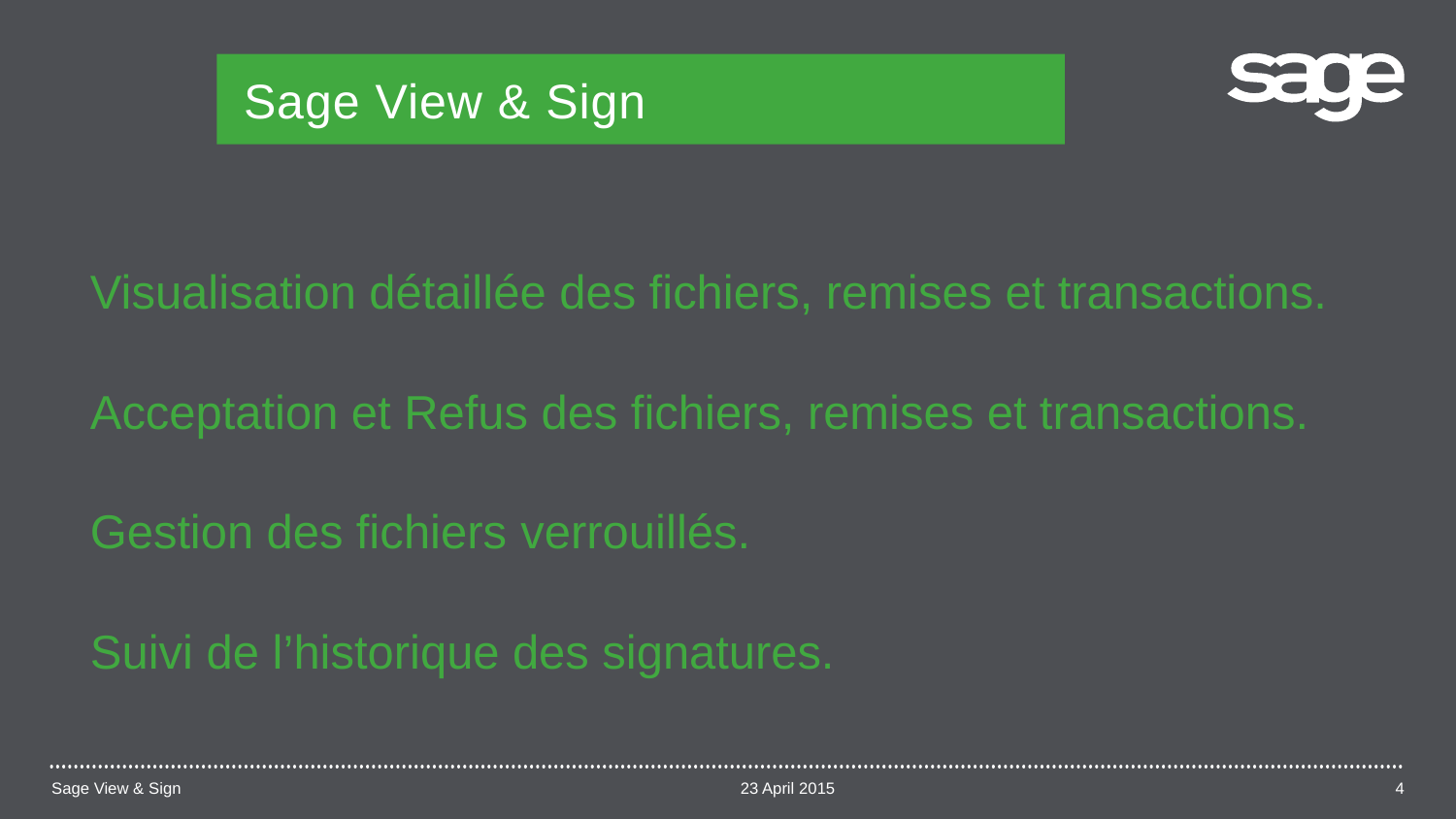

Sage View & Sign

Visualisation détaillée des fichiers, remises et transactions.

Acceptation et Refus des fichiers, remises et transactions.

Gestion des fichiers verrouillés.

Suivi de l’historique des signatures.

Sage View & Sign
23 April 2015
4